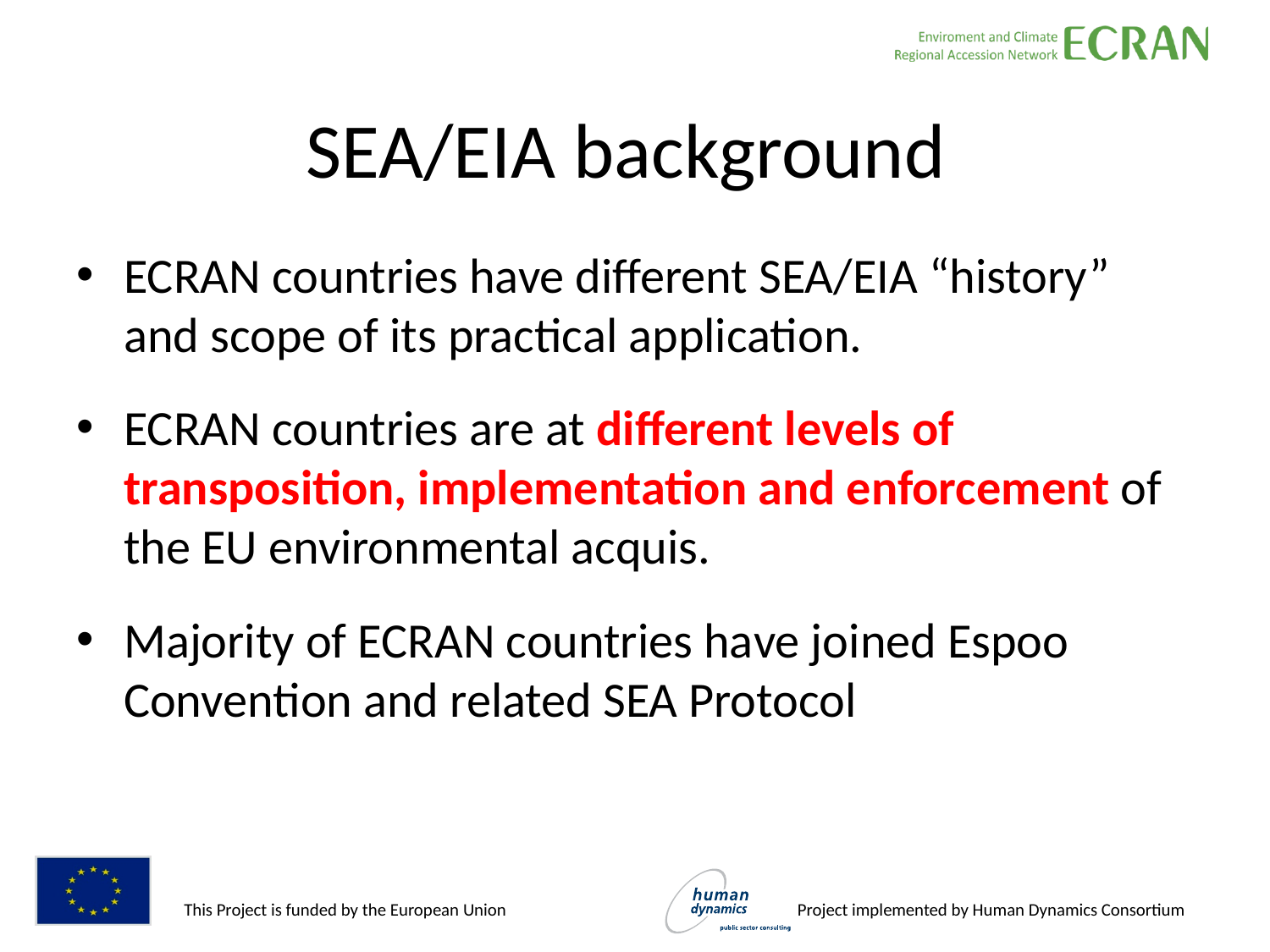

# SEA/EIA background
ECRAN countries have different SEA/EIA “history” and scope of its practical application.

ECRAN countries are at different levels of transposition, implementation and enforcement of the EU environmental acquis.

Majority of ECRAN countries have joined Espoo Convention and related SEA Protocol